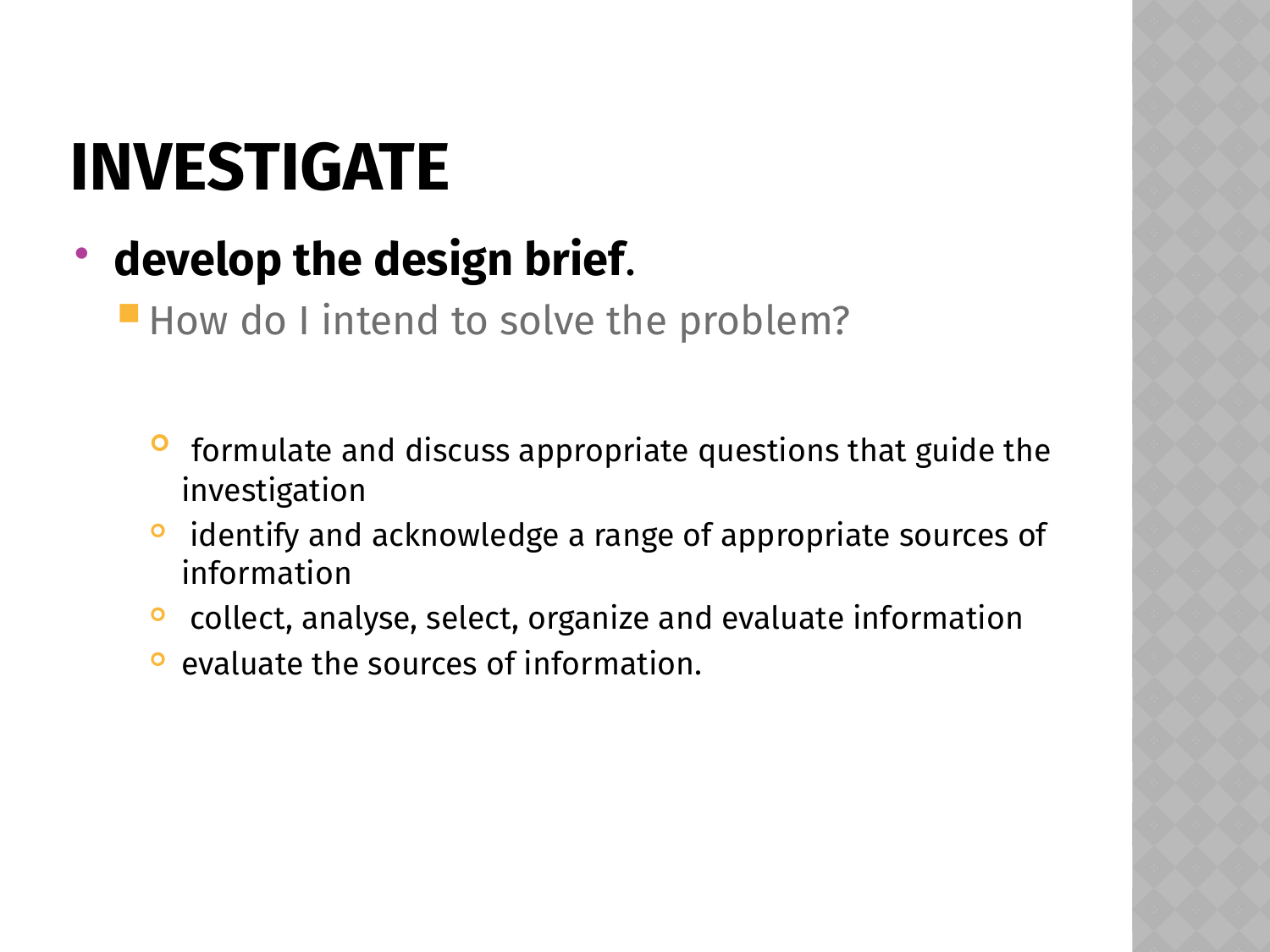

# investigate
develop the design brief.
How do I intend to solve the problem?

 formulate and discuss appropriate questions that guide the investigation
 identify and acknowledge a range of appropriate sources of information
 collect, analyse, select, organize and evaluate information
evaluate the sources of information.